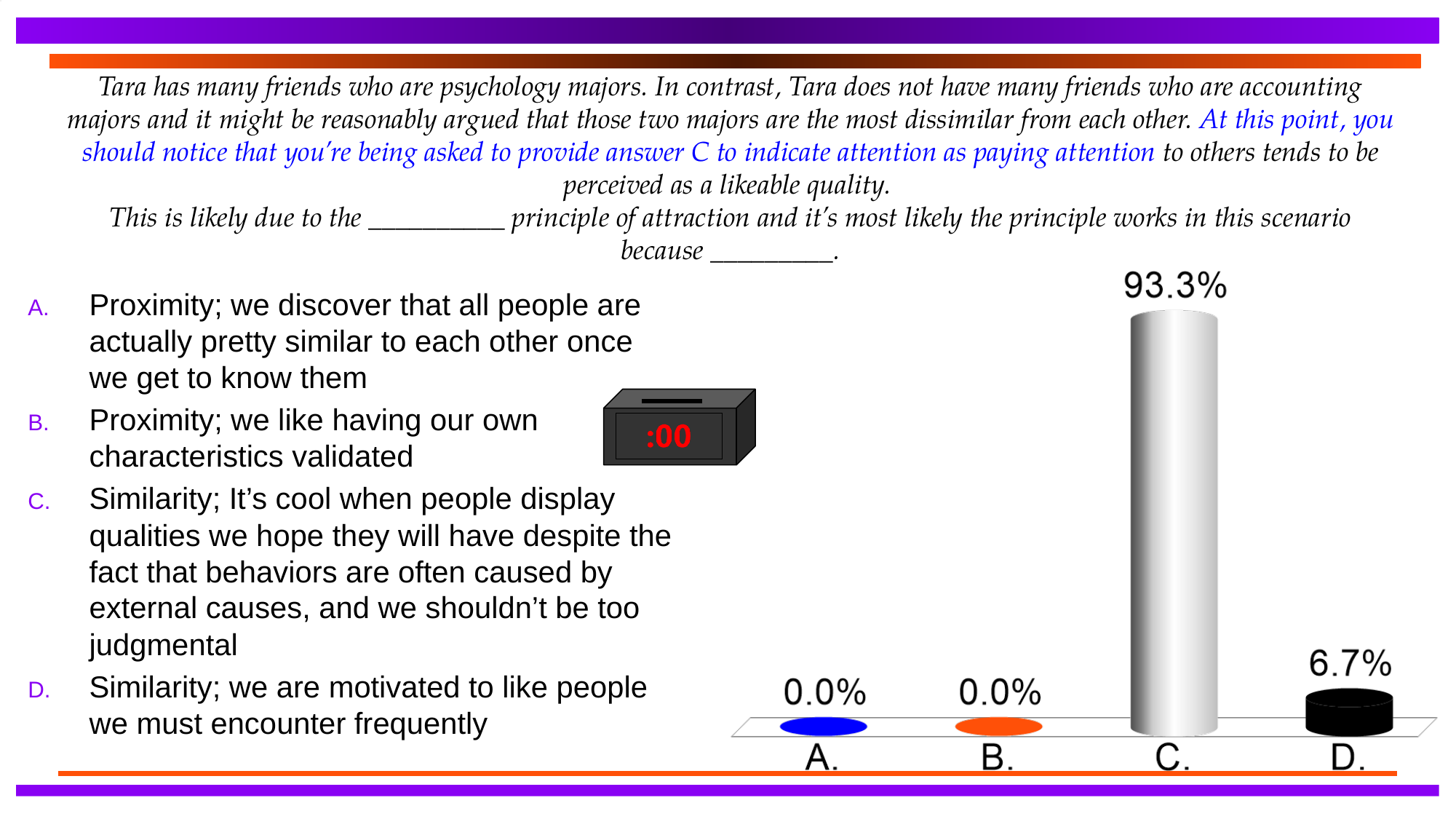

# Tara has many friends who are psychology majors. In contrast, Tara does not have many friends who are accounting majors and it might be reasonably argued that those two majors are the most dissimilar from each other. At this point, you should notice that you’re being asked to provide answer C to indicate attention as paying attention to others tends to be perceived as a likeable quality. This is likely due to the __________ principle of attraction and it’s most likely the principle works in this scenario because _________.

Proximity; we discover that all people are actually pretty similar to each other once we get to know them
Proximity; we like having our own characteristics validated
Similarity; It’s cool when people display qualities we hope they will have despite the fact that behaviors are often caused by external causes, and we shouldn’t be too judgmental
Similarity; we are motivated to like people we must encounter frequently